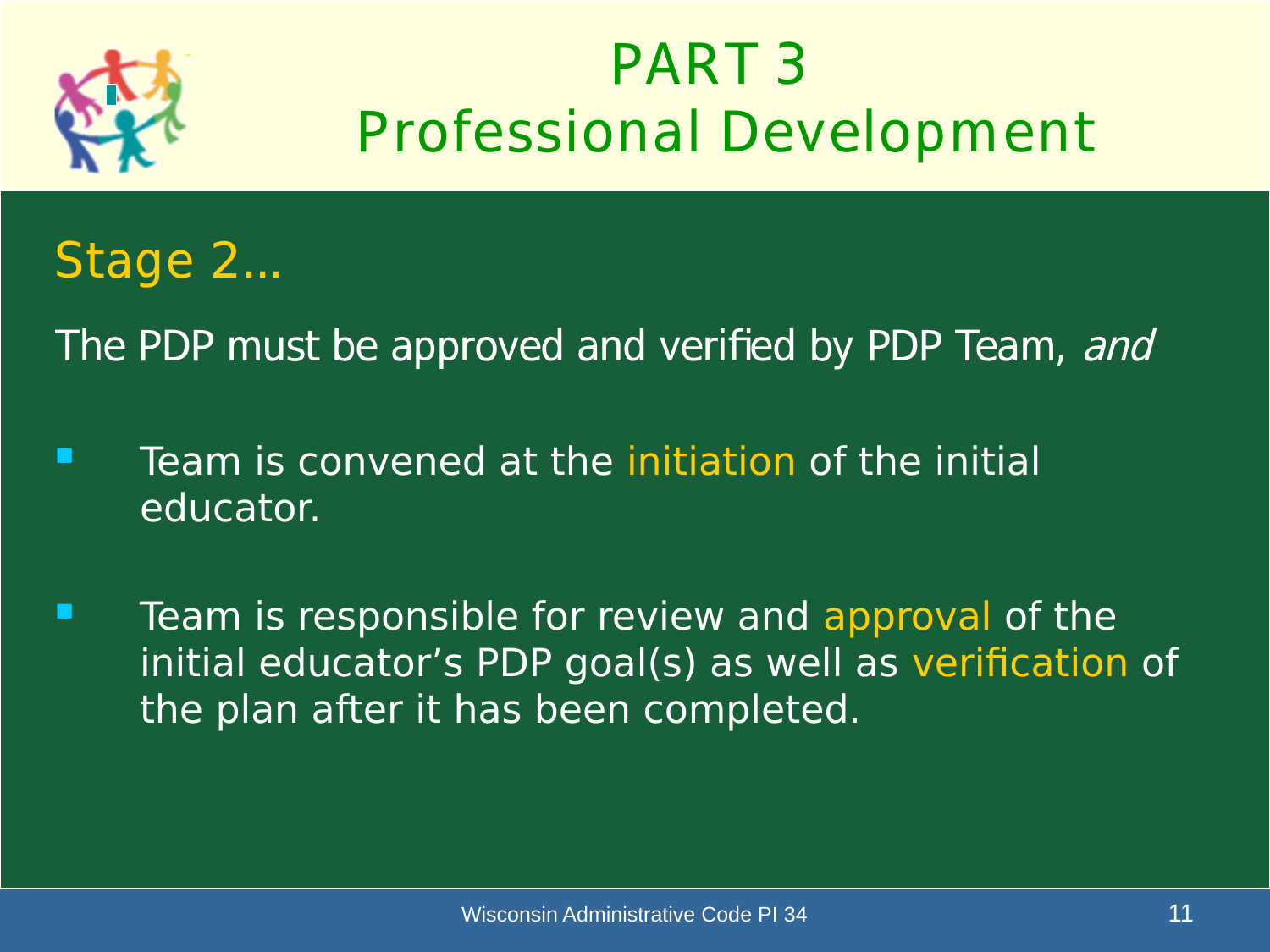

# PART 3 Professional Development

Stage 2…

The PDP must be approved and verified by PDP Team, and

Team is convened at the initiation of the initial educator.

Team is responsible for review and approval of the initial educator’s PDP goal(s) as well as verification of the plan after it has been completed.

Wisconsin Administrative Code PI 34
11